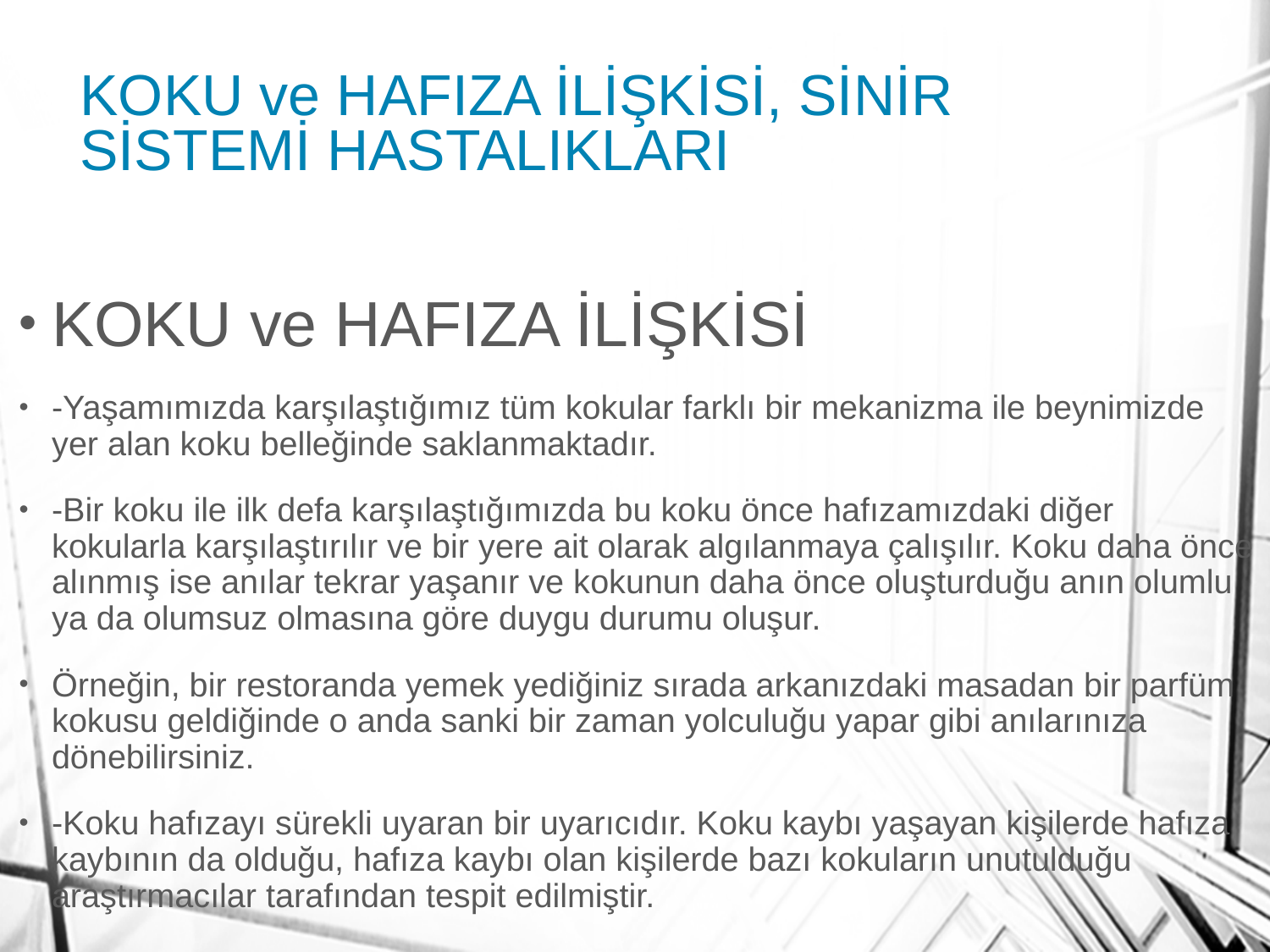

# KOKU ve HAFIZA İLİŞKİSİ, SİNİR SİSTEMİ HASTALIKLARI
KOKU ve HAFIZA İLİŞKİSİ
-Yaşamımızda karşılaştığımız tüm kokular farklı bir mekanizma ile beynimizde yer alan koku belleğinde saklanmaktadır.
-Bir koku ile ilk defa karşılaştığımızda bu koku önce hafızamızdaki diğer kokularla karşılaştırılır ve bir yere ait olarak algılanmaya çalışılır. Koku daha önce alınmış ise anılar tekrar yaşanır ve kokunun daha önce oluşturduğu anın olumlu ya da olumsuz olmasına göre duygu durumu oluşur.
Örneğin, bir restoranda yemek yediğiniz sırada arkanızdaki masadan bir parfüm kokusu geldiğinde o anda sanki bir zaman yolculuğu yapar gibi anılarınıza dönebilirsiniz.
-Koku hafızayı sürekli uyaran bir uyarıcıdır. Koku kaybı yaşayan kişilerde hafıza kaybının da olduğu, hafıza kaybı olan kişilerde bazı kokuların unutulduğu araştırmacılar tarafından tespit edilmiştir.